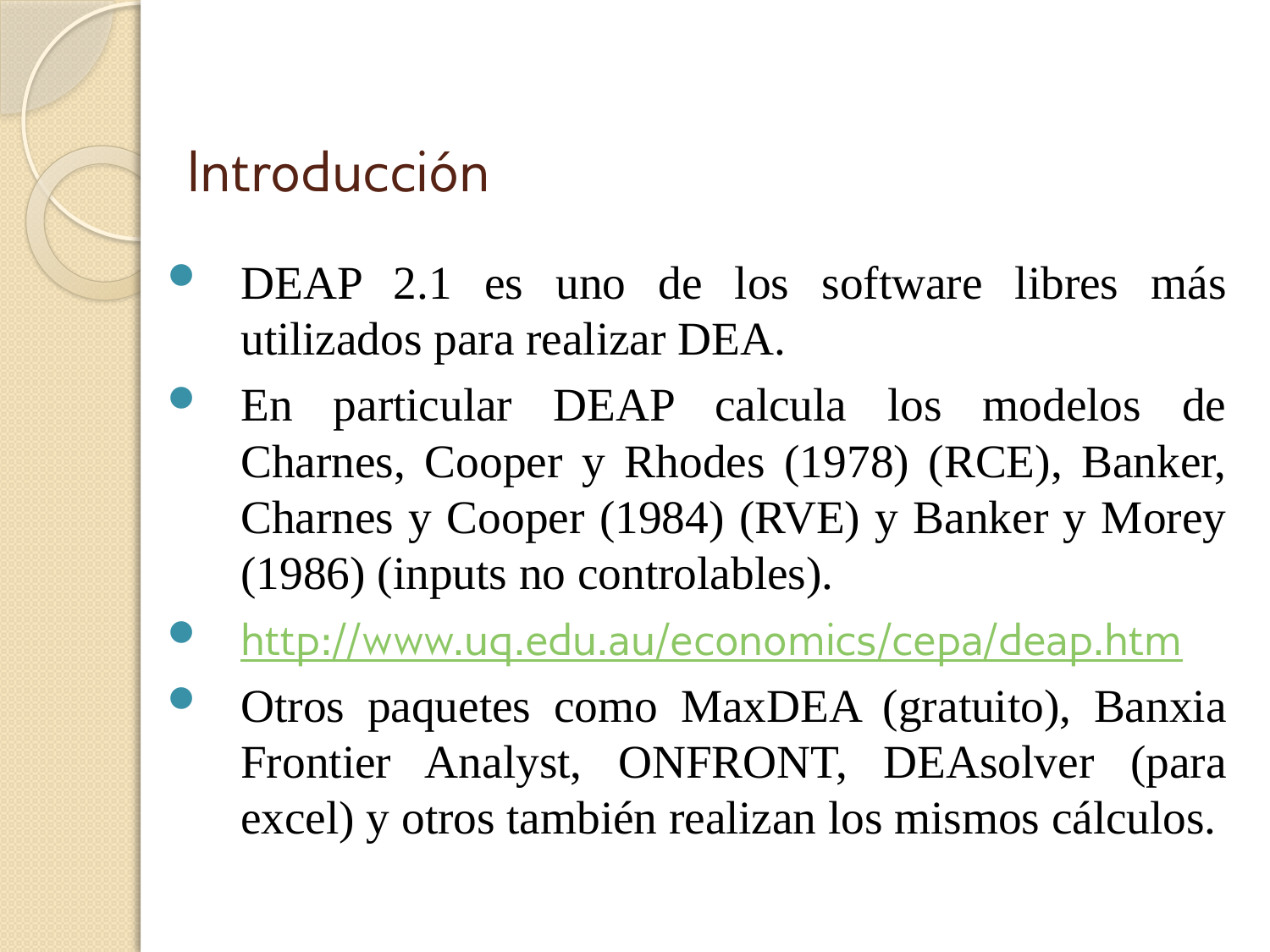

# Introducción
DEAP 2.1 es uno de los software libres más utilizados para realizar DEA.
En particular DEAP calcula los modelos de Charnes, Cooper y Rhodes (1978) (RCE), Banker, Charnes y Cooper (1984) (RVE) y Banker y Morey (1986) (inputs no controlables).
http://www.uq.edu.au/economics/cepa/deap.htm
Otros paquetes como MaxDEA (gratuito), Banxia Frontier Analyst, ONFRONT, DEAsolver (para excel) y otros también realizan los mismos cálculos.